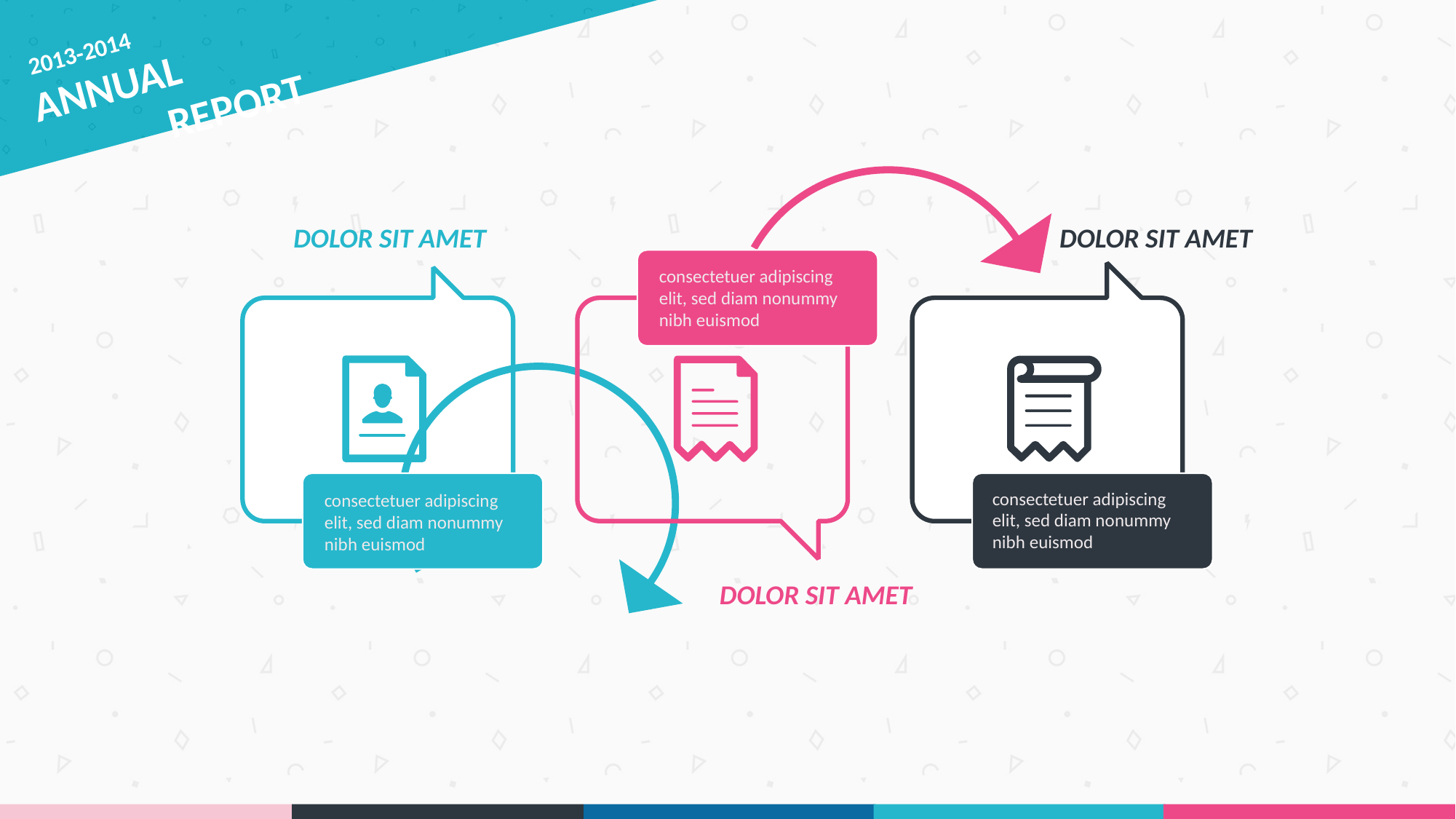

2013-2014
ANNUAL
             REPORT

DOLOR SIT AMET
DOLOR SIT AMET

consectetuer adipiscing elit, sed diam nonummy nibh euismod

consectetuer adipiscing elit, sed diam nonummy nibh euismod
consectetuer adipiscing elit, sed diam nonummy nibh euismod
DOLOR SIT AMET